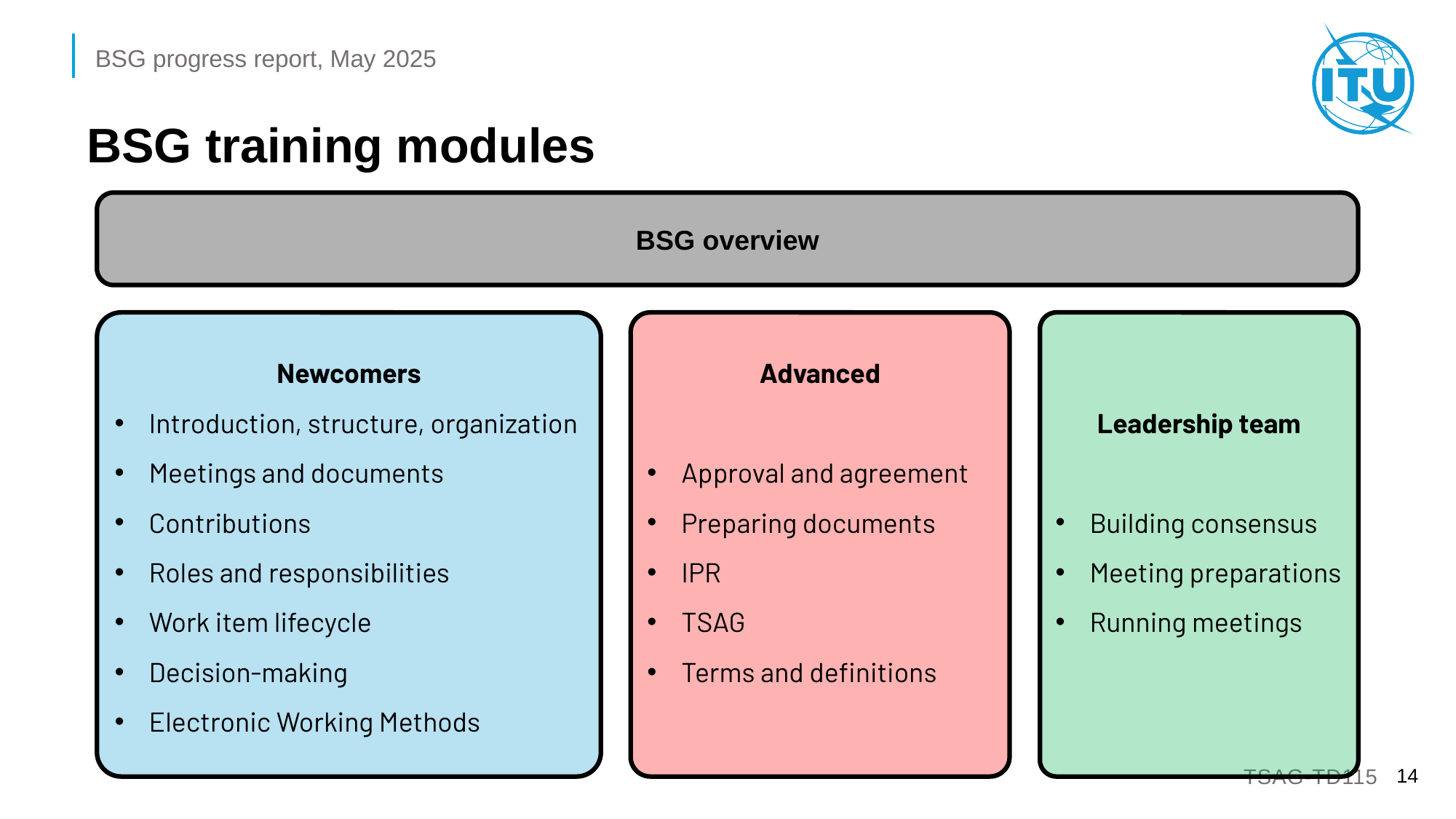

# BSG training modules
BSG overview
Newcomers
Introduction, structure, organization
Meetings and documents
Contributions
Roles and responsibilities
Work item lifecycle
Decision-making
Electronic Working Methods
Advanced

Approval and agreement
Preparing documents
IPR
TSAG
Terms and definitions

Leadership team

Building consensus
Meeting preparations
Running meetings